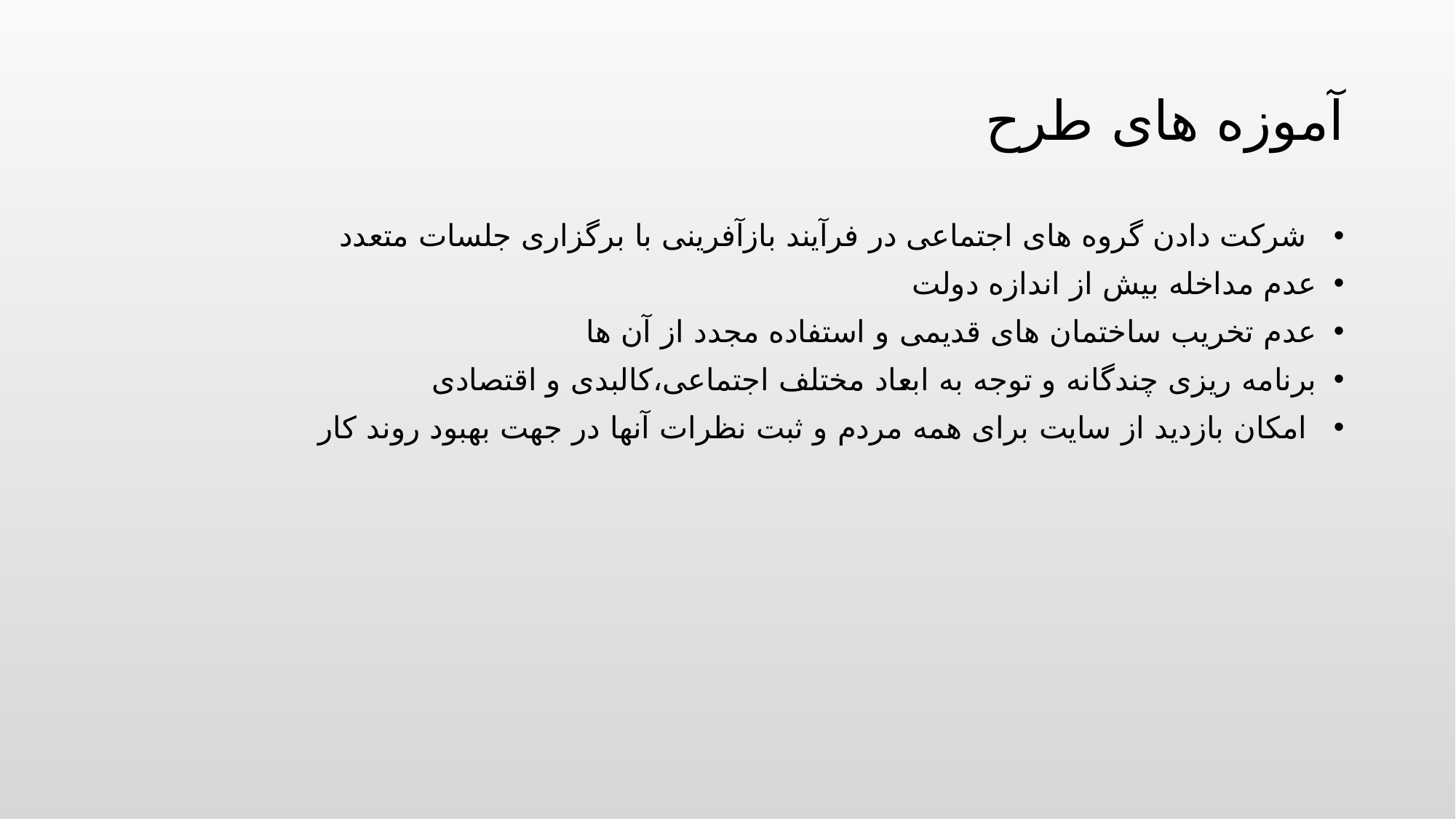

# آموزه های طرح
 شرکت دادن گروه های اجتماعی در فرآیند بازآفرینی با برگزاری جلسات متعدد
عدم مداخله بیش از اندازه دولت
عدم تخریب ساختمان های قدیمی و استفاده مجدد از آن ها
برنامه ریزی چندگانه و توجه به ابعاد مختلف اجتماعی،کالبدی و اقتصادی
 امکان بازدید از سایت برای همه مردم و ثبت نظرات آنها در جهت بهبود روند کار